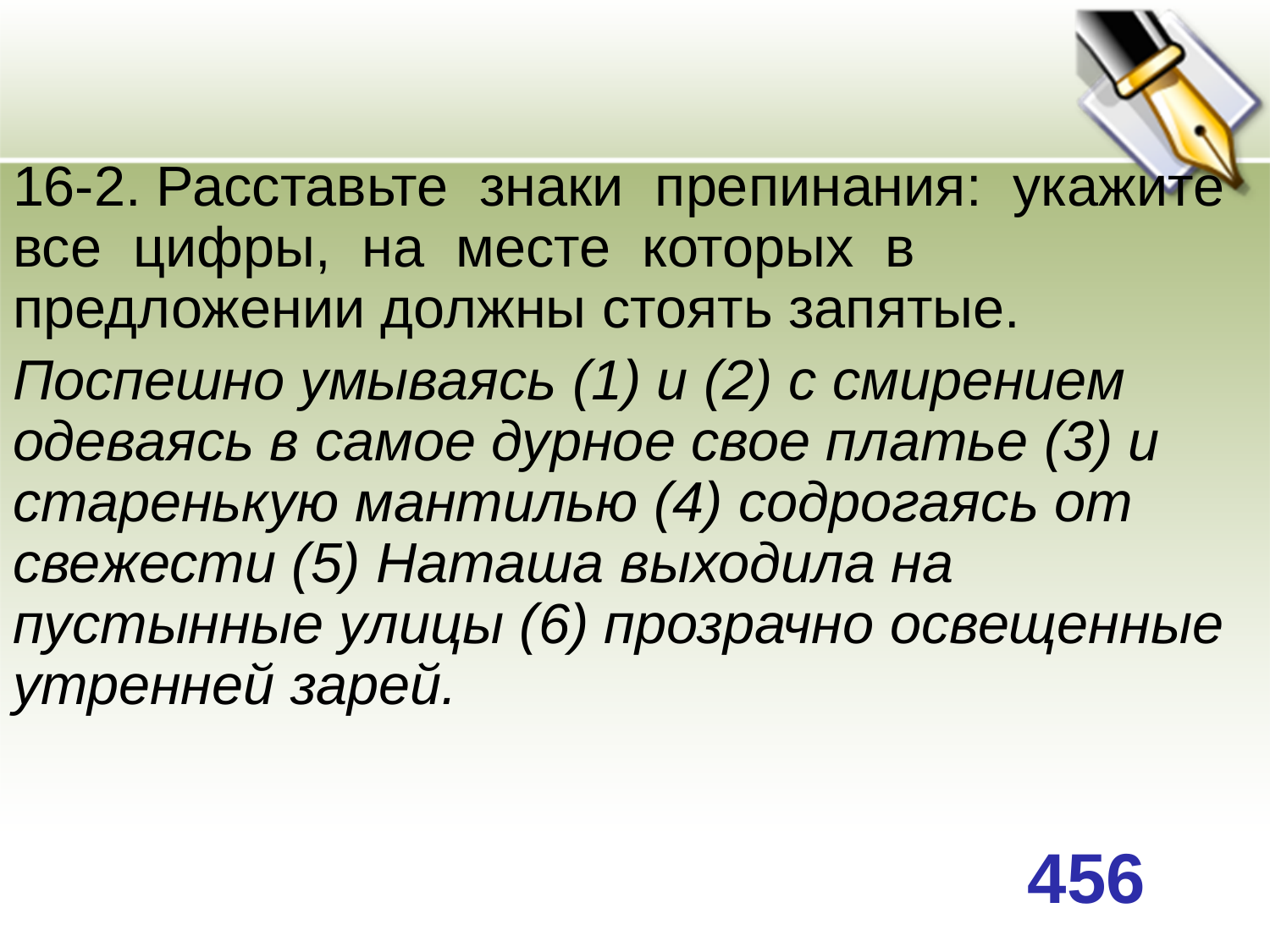

16-2. Расставьте  знаки  препинания:  укажите  все  цифры,  на  месте  которых  в предложении должны стоять запятые.
Поспешно умываясь (1) и (2) с смирением одеваясь в самое дурное свое платье (3) и старенькую мантилью (4) содрогаясь от свежести (5) Наташа выходила на пустынные улицы (6) прозрачно освещенные утренней зарей.

456